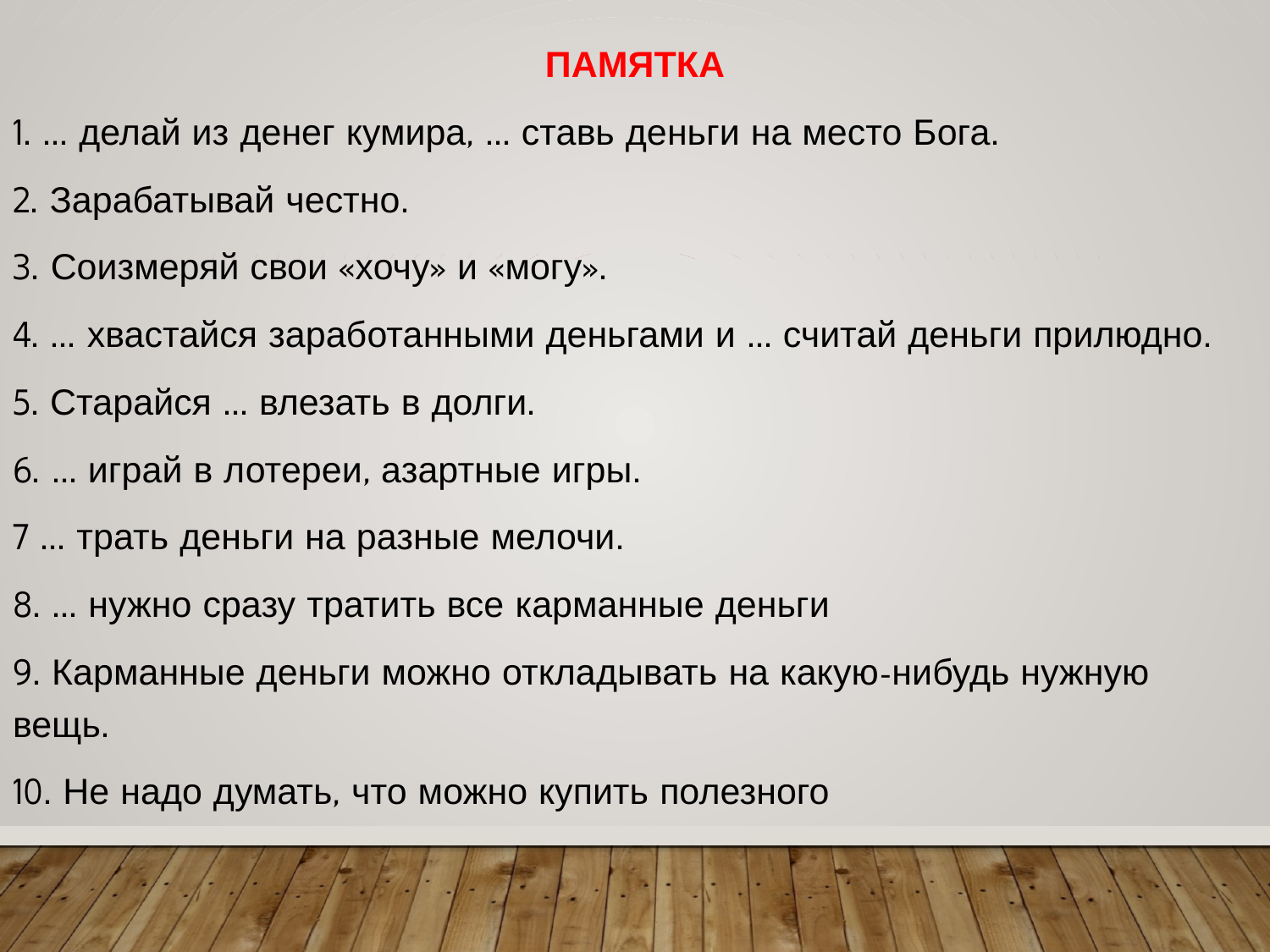

ПАМЯТКА
1. … делай из денег кумира, … ставь деньги на место Бога.
2. Зарабатывай честно.
3. Соизмеряй свои «хочу» и «могу».
4. … хвастайся заработанными деньгами и … считай деньги прилюдно.
5. Старайся … влезать в долги.
6. … играй в лотереи, азартные игры.
7 … трать деньги на разные мелочи.
8. … нужно сразу тратить все карманные деньги
9. Карманные деньги можно откладывать на какую-нибудь нужную вещь.
10. Не надо думать, что можно купить полезного

#